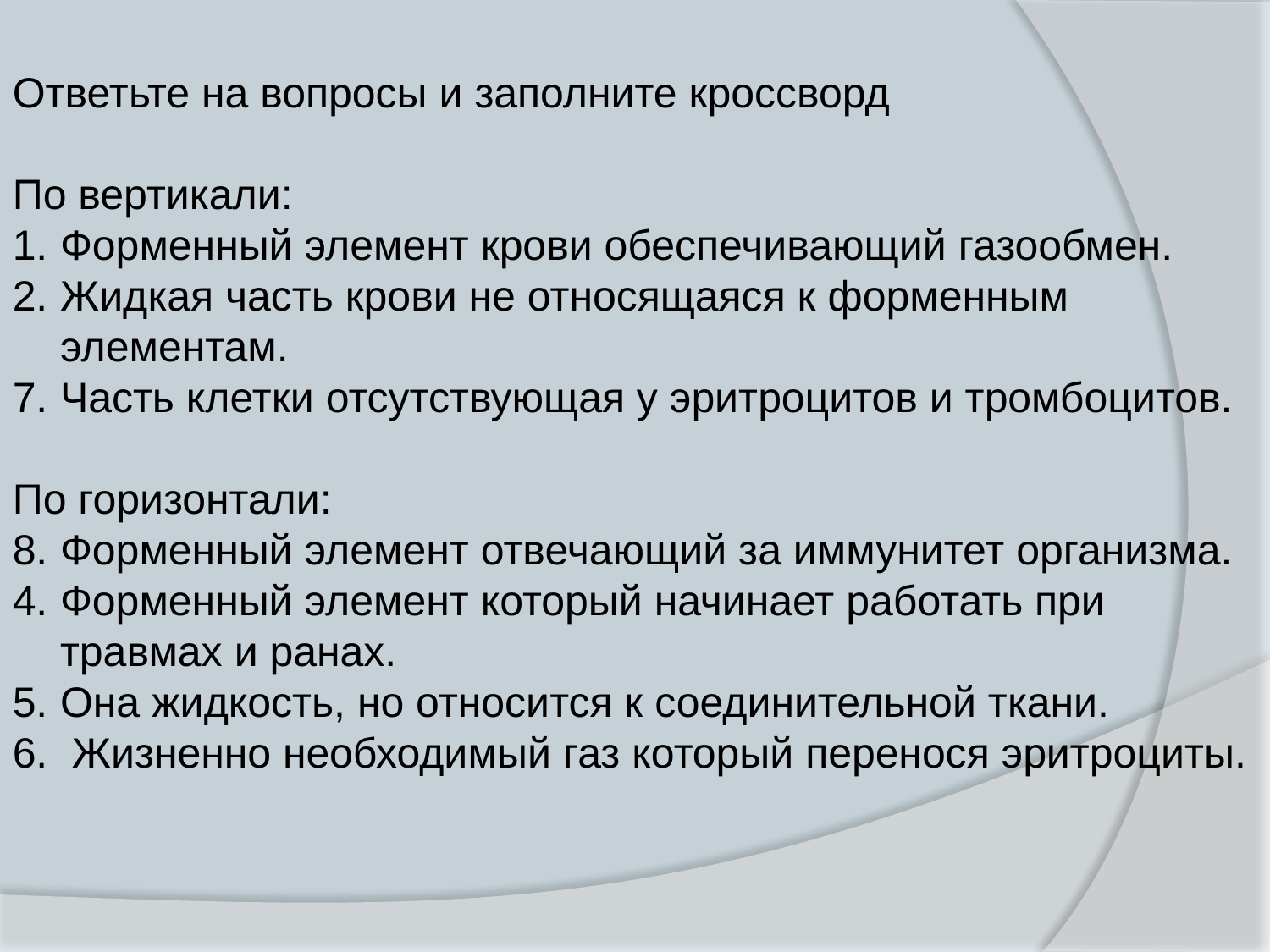

Ответьте на вопросы и заполните кроссворд

По вертикали:
Форменный элемент крови обеспечивающий газообмен.
Жидкая часть крови не относящаяся к форменным элементам.
Часть клетки отсутствующая у эритроцитов и тромбоцитов.

По горизонтали:
Форменный элемент отвечающий за иммунитет организма.
Форменный элемент который начинает работать при травмах и ранах.
Она жидкость, но относится к соединительной ткани.
 Жизненно необходимый газ который перенося эритроциты.